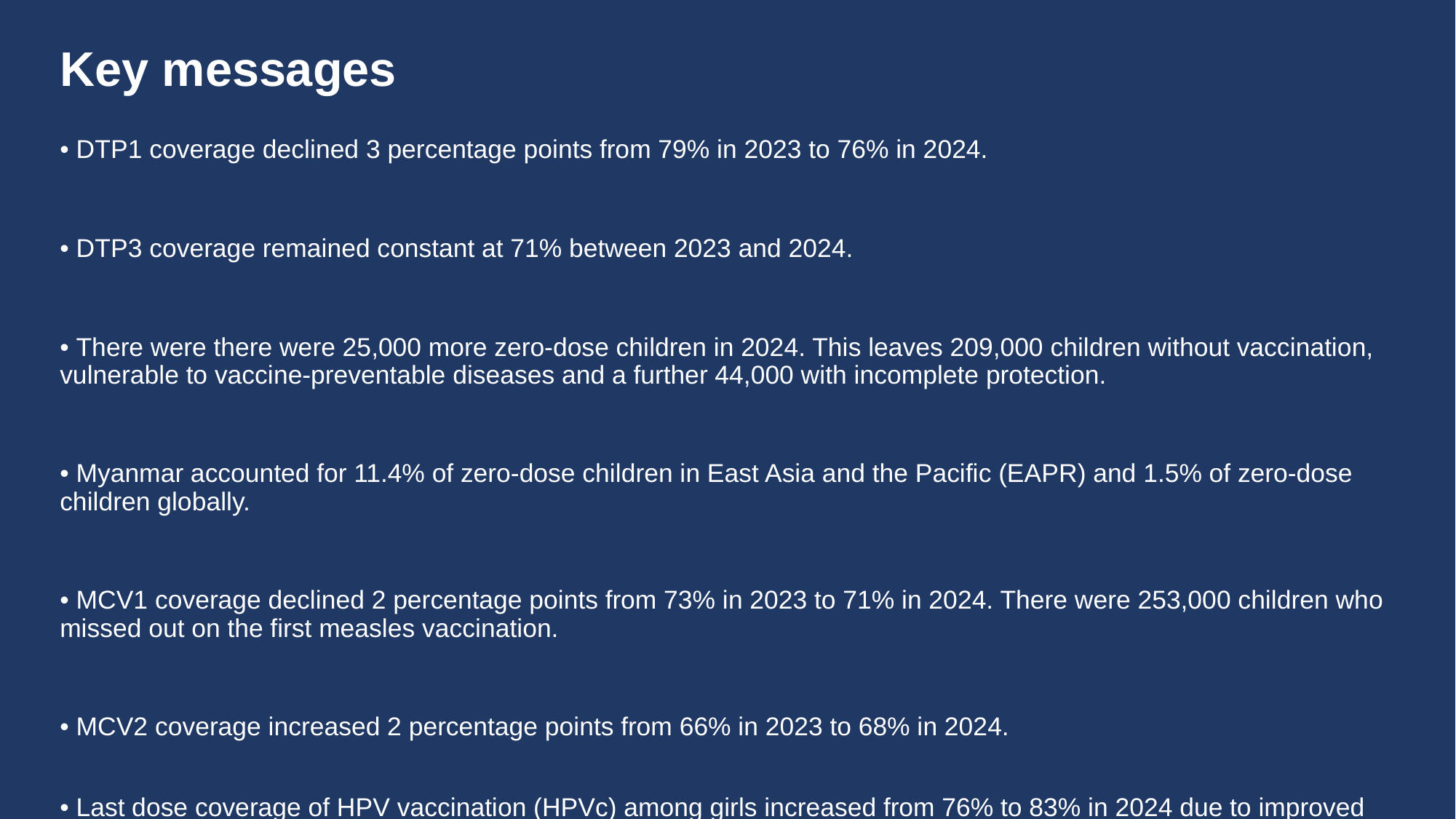

# Key messages
• DTP1 coverage declined 3 percentage points from 79% in 2023 to 76% in 2024.

• DTP3 coverage remained constant at 71% between 2023 and 2024.

• There were there were 25,000 more zero-dose children in 2024. This leaves 209,000 children without vaccination, vulnerable to vaccine-preventable diseases and a further 44,000 with incomplete protection.

• Myanmar accounted for 11.4% of zero-dose children in East Asia and the Pacific (EAPR) and 1.5% of zero-dose children globally.

• MCV1 coverage declined 2 percentage points from 73% in 2023 to 71% in 2024. There were 253,000 children who missed out on the first measles vaccination.

• MCV2 coverage increased 2 percentage points from 66% in 2023 to 68% in 2024.

• Last dose coverage of HPV vaccination (HPVc) among girls increased from 76% to 83% in 2024 due to improved programme performance.